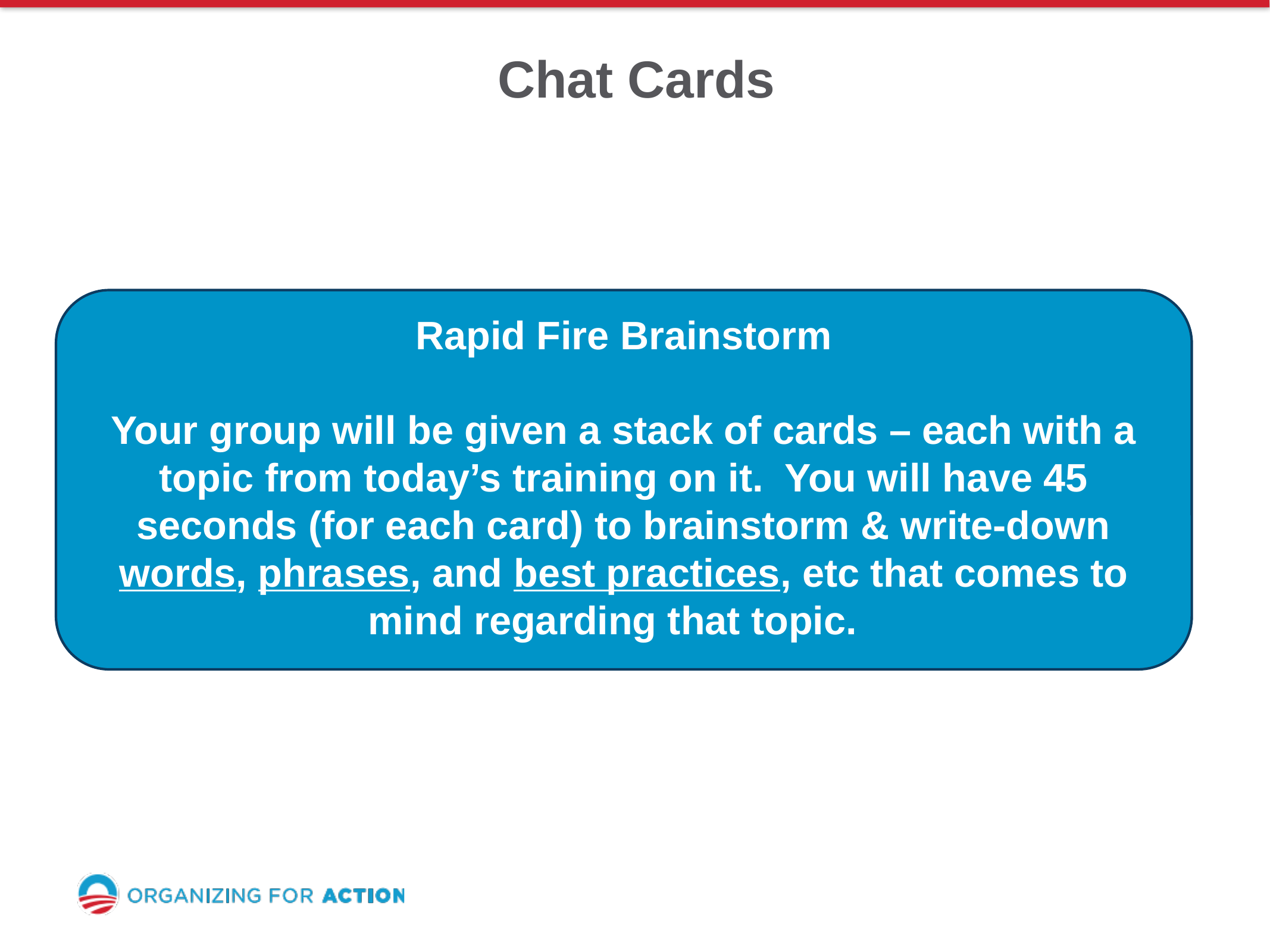

Chat Cards
Rapid Fire Brainstorm
Your group will be given a stack of cards – each with a topic from today’s training on it.  You will have 45 seconds (for each card) to brainstorm & write-down words, phrases, and best practices, etc that comes to mind regarding that topic.